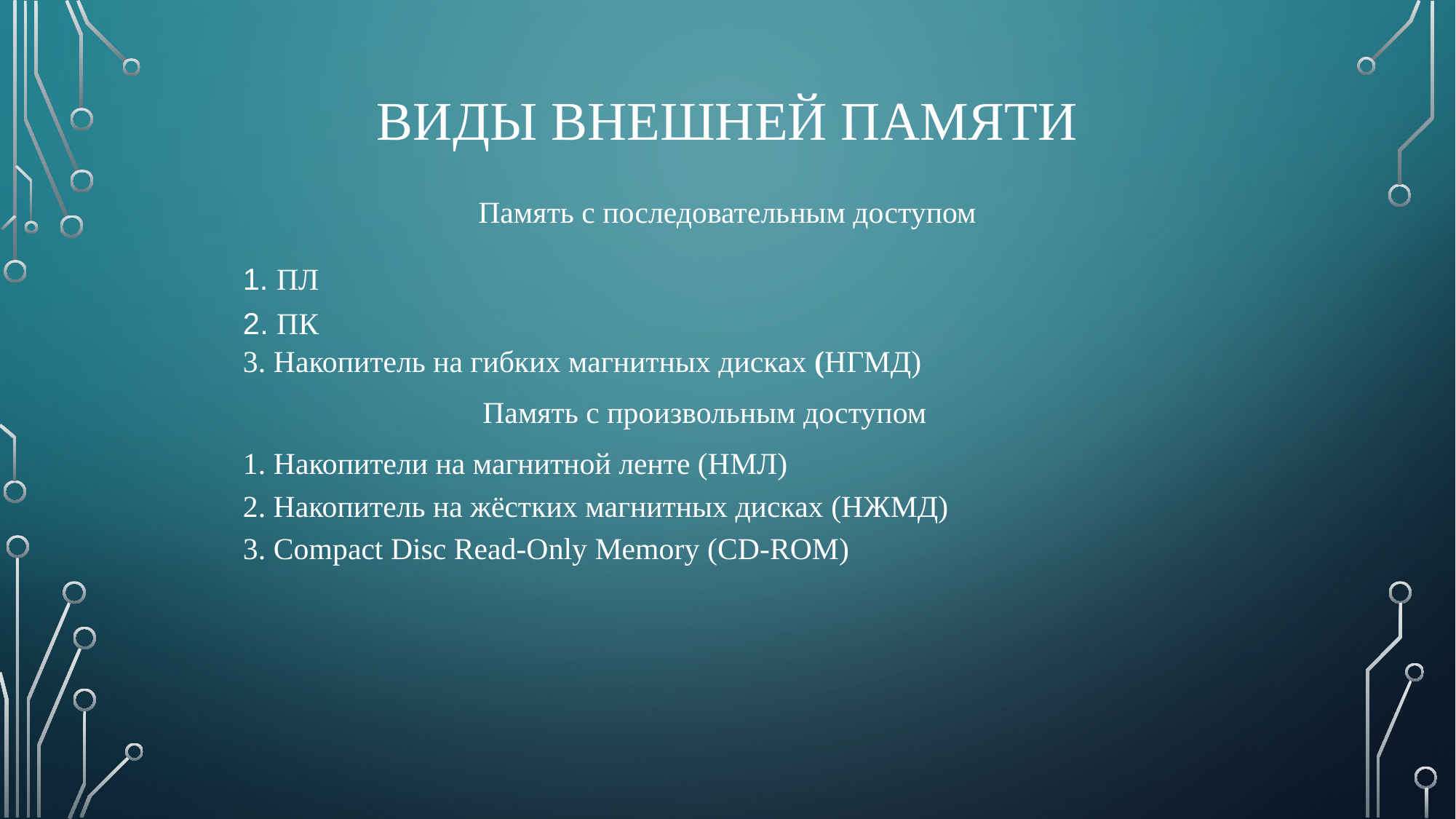

# Виды внешней памяти
Память с последовательным доступом
1. ПЛ
2. ПК
3. Накопитель на гибких магнитных дисках (НГМД)
Память с произвольным доступом
1. Накопители на магнитной ленте (НМЛ)
2. Накопитель на жёстких магнитных дисках (НЖМД)
3. Compact Disc Read-Only Memory (CD-ROM)